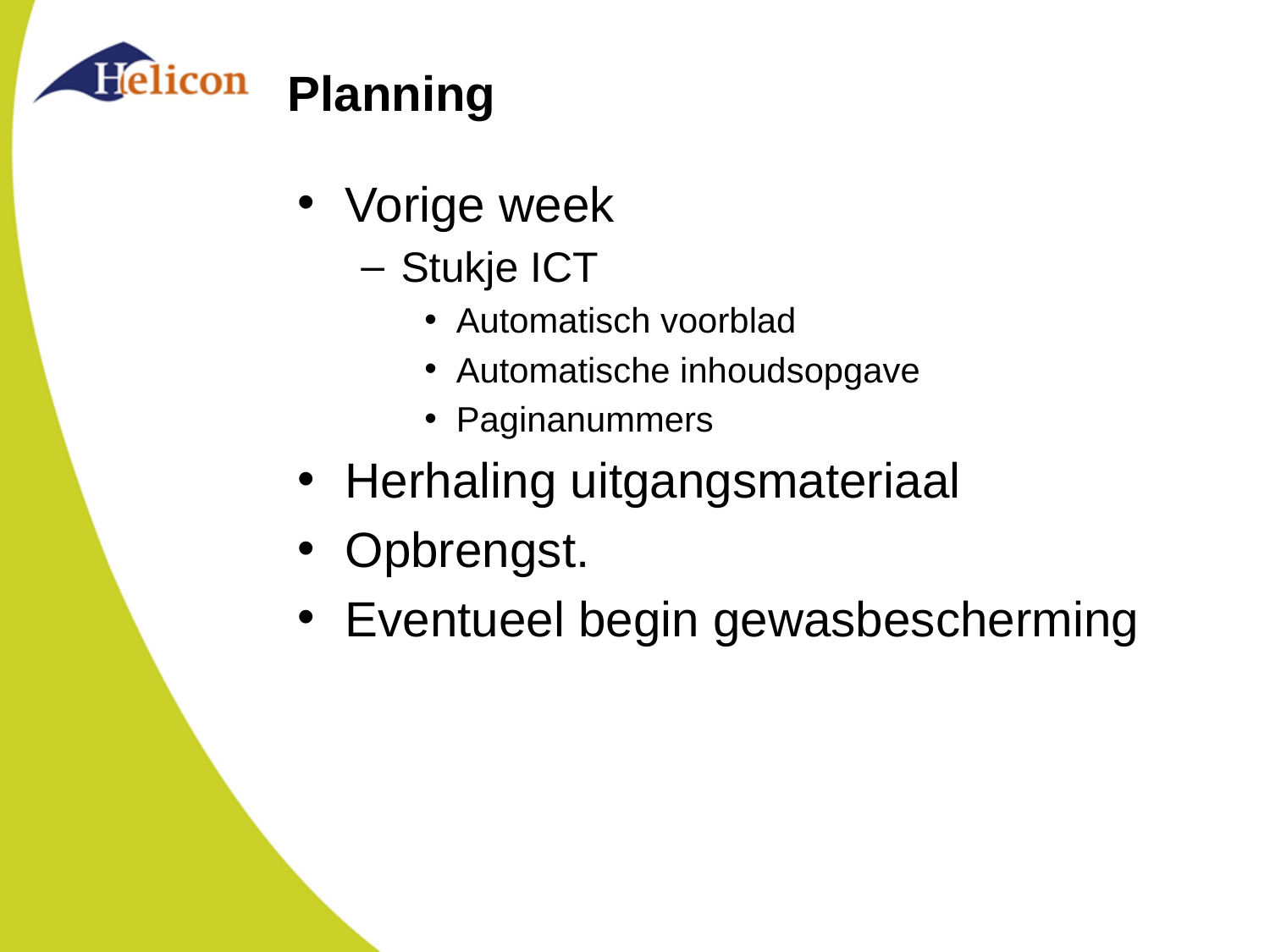

# Planning
Vorige week
Stukje ICT
Automatisch voorblad
Automatische inhoudsopgave
Paginanummers
Herhaling uitgangsmateriaal
Opbrengst.
Eventueel begin gewasbescherming